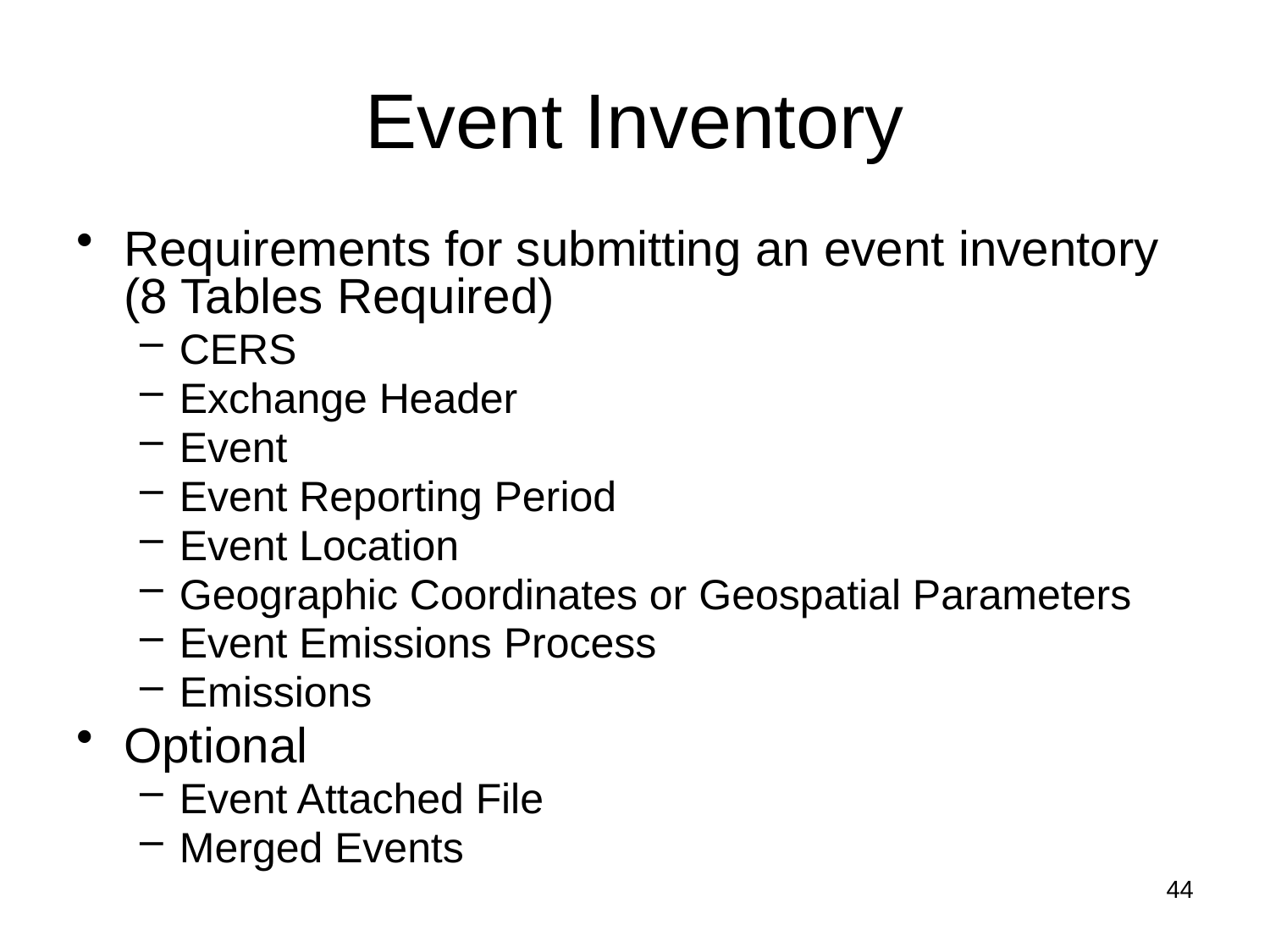

# Event Inventory
Requirements for submitting an event inventory (8 Tables Required)
CERS
Exchange Header
Event
Event Reporting Period
Event Location
Geographic Coordinates or Geospatial Parameters
Event Emissions Process
Emissions
Optional
Event Attached File
Merged Events
44